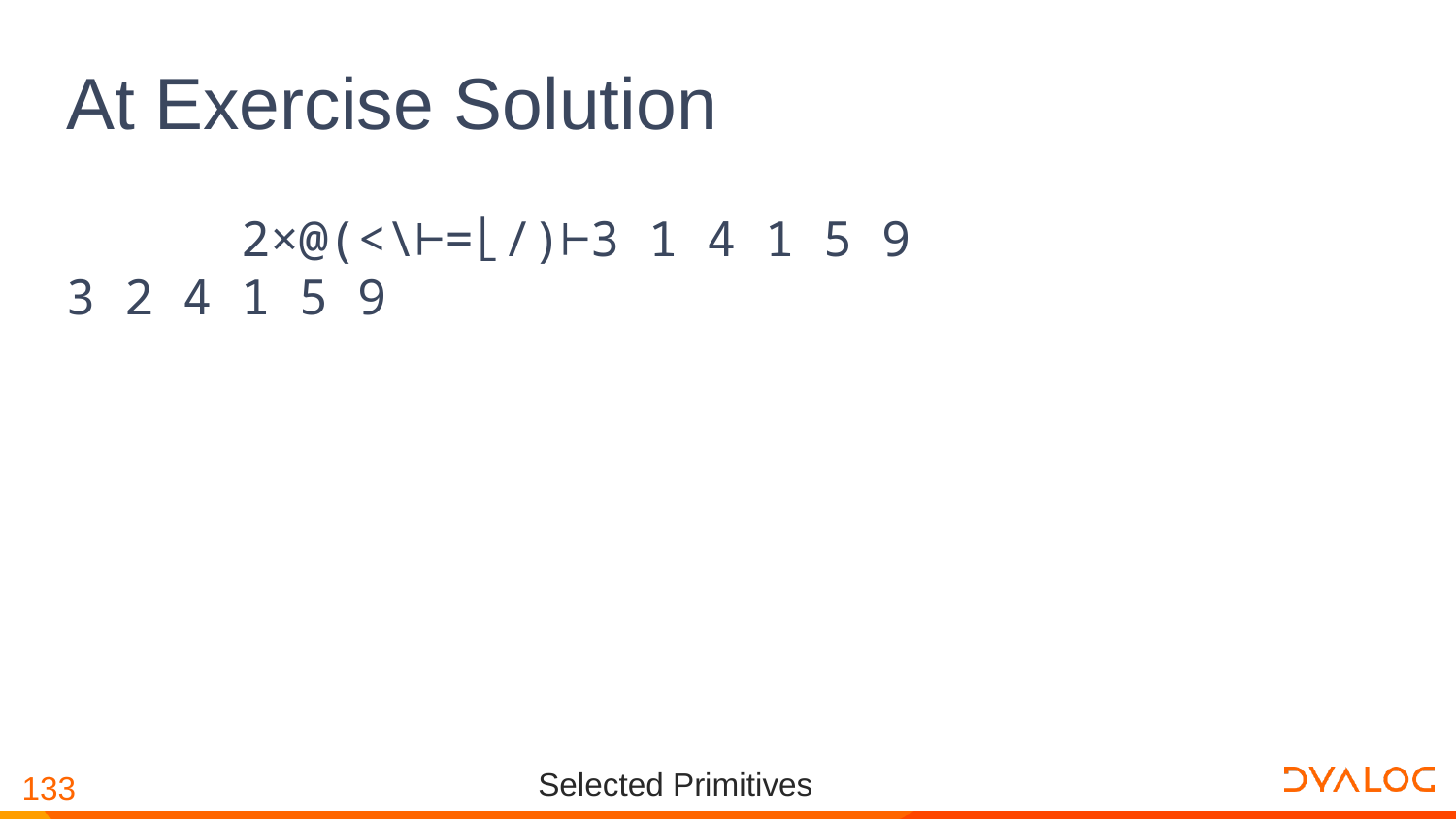

# At Exercise Solution
      2×@(<\⊢=⌊/)⊢3 1 4 1 5 9
3 2 4 1 5 9